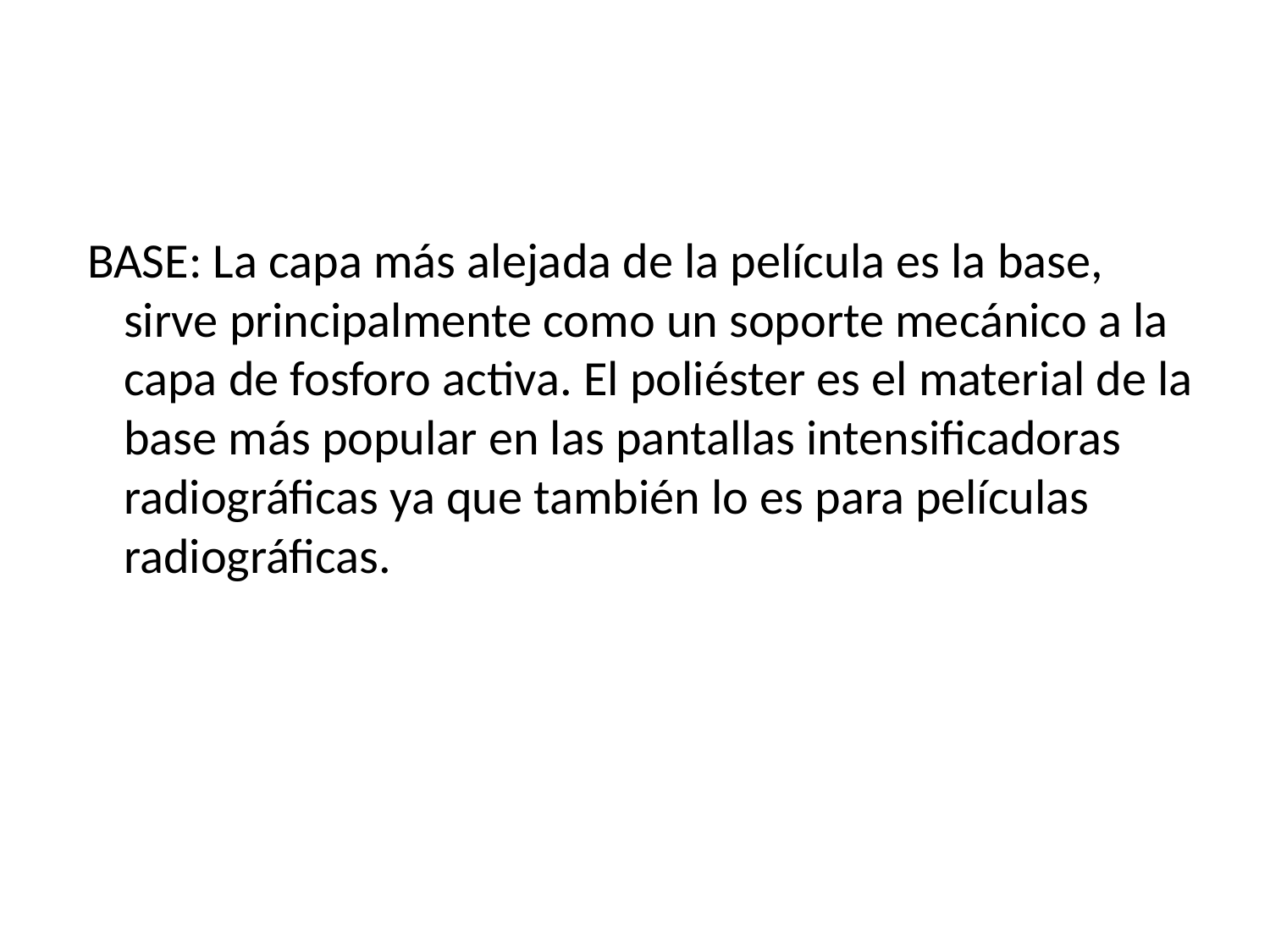

BASE: La capa más alejada de la película es la base, sirve principalmente como un soporte mecánico a la capa de fosforo activa. El poliéster es el material de la base más popular en las pantallas intensificadoras radiográficas ya que también lo es para películas radiográficas.